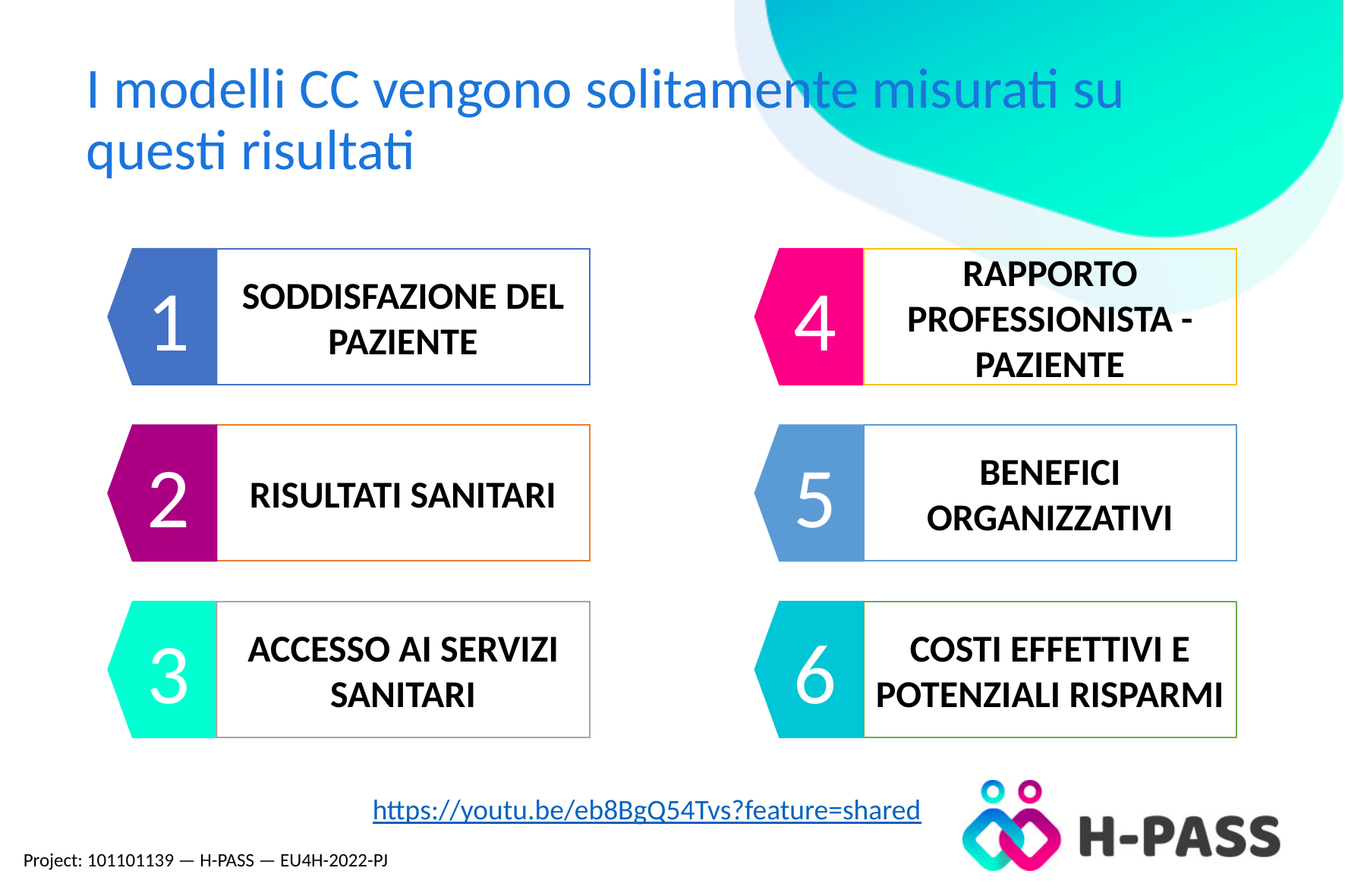

# I modelli CC vengono solitamente misurati su questi risultati
1
SODDISFAZIONE DEL PAZIENTE
4
RAPPORTO PROFESSIONISTA -PAZIENTE
2
RISULTATI SANITARI
5
BENEFICI ORGANIZZATIVI
3
6
ACCESSO AI SERVIZI SANITARI
COSTI EFFETTIVI E POTENZIALI RISPARMI
https://youtu.be/eb8BgQ54Tvs?feature=shared
Project: 101101139 — H-PASS — EU4H-2022-PJ